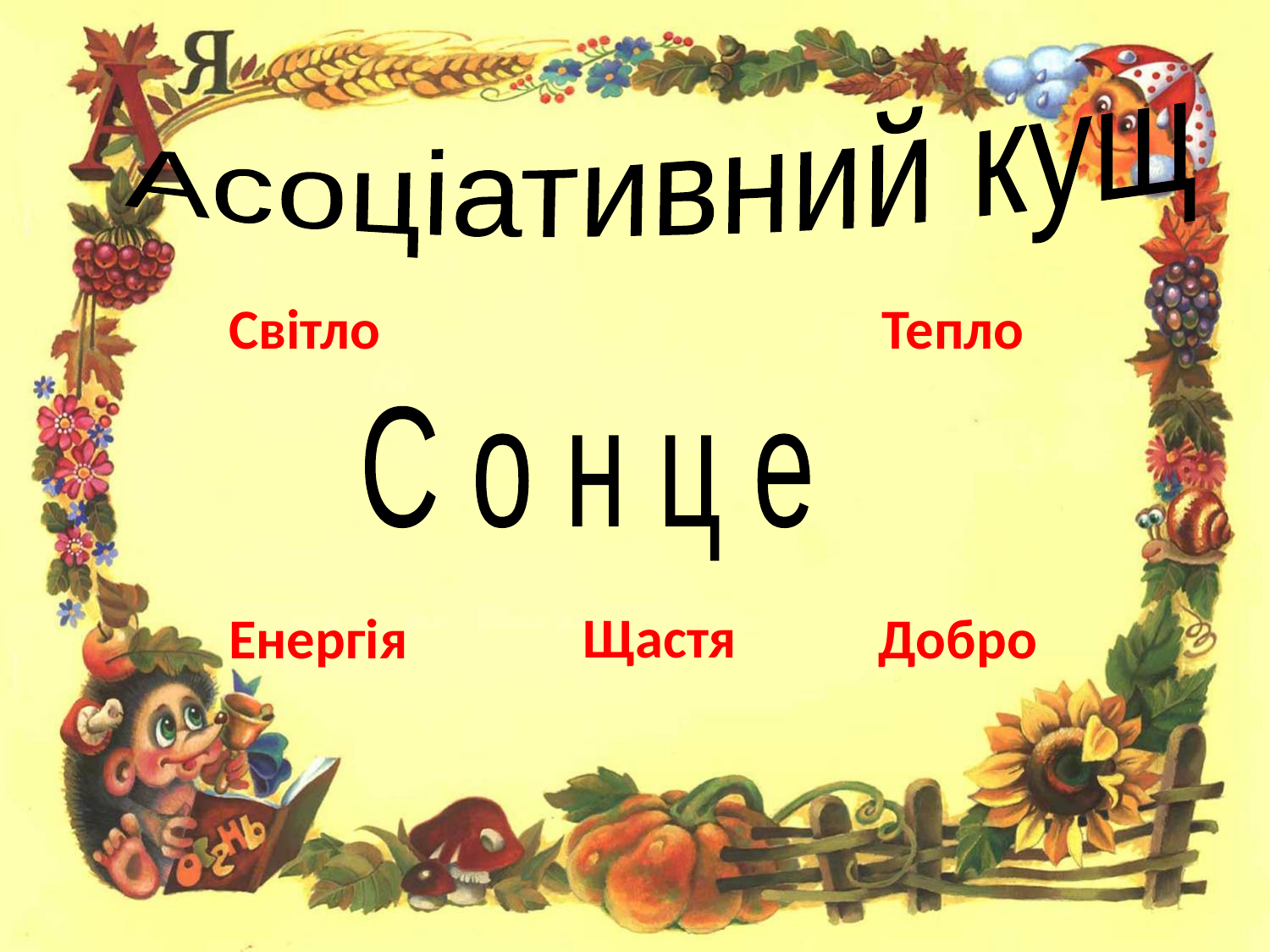

Асоціативний кущ
Світло
Тепло
 С о н ц е
Щастя
Енергія
Добро